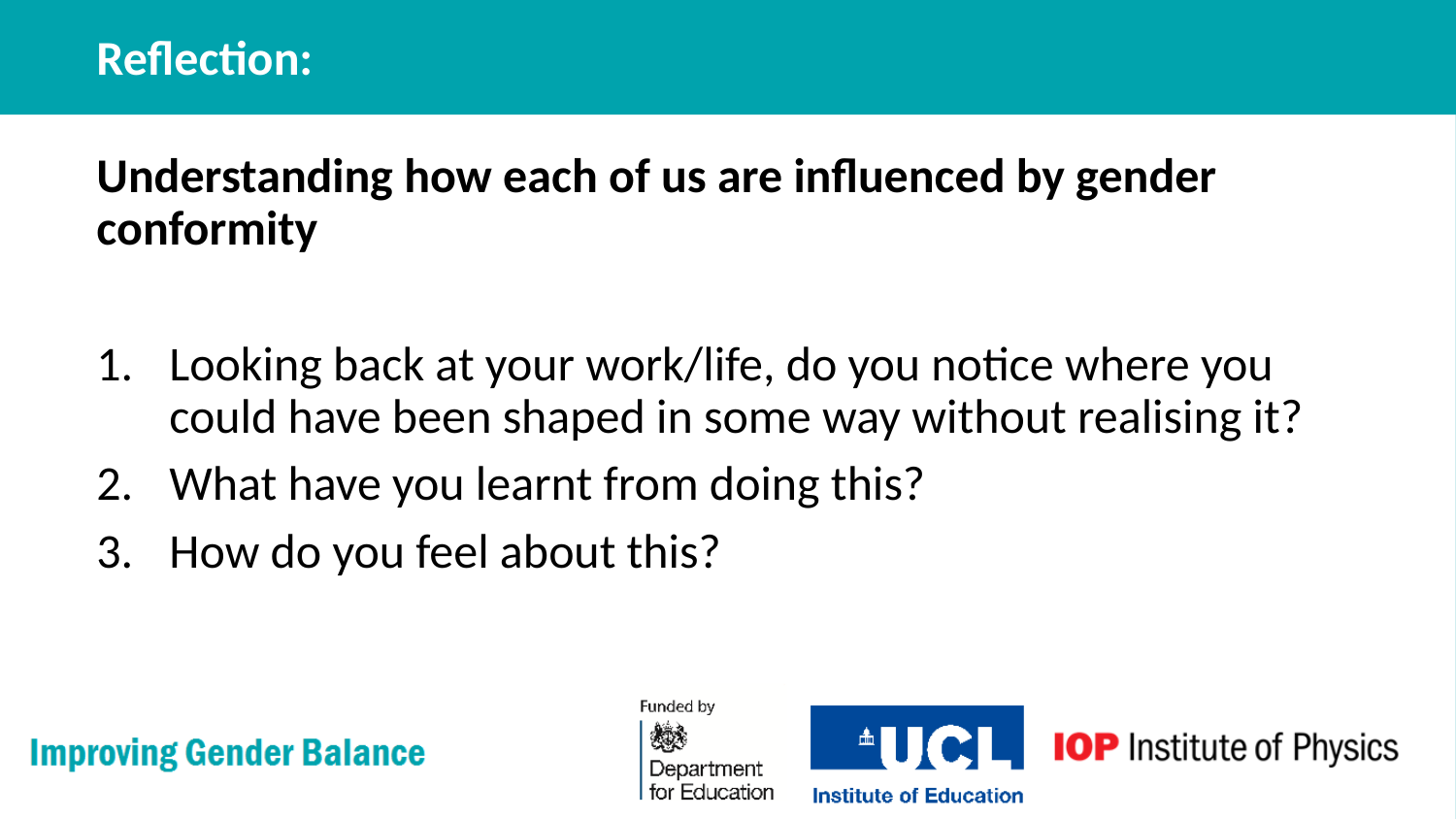

# Reflection:
Understanding how each of us are influenced by gender conformity

Looking back at your work/life, do you notice where you could have been shaped in some way without realising it?
What have you learnt from doing this?
How do you feel about this?